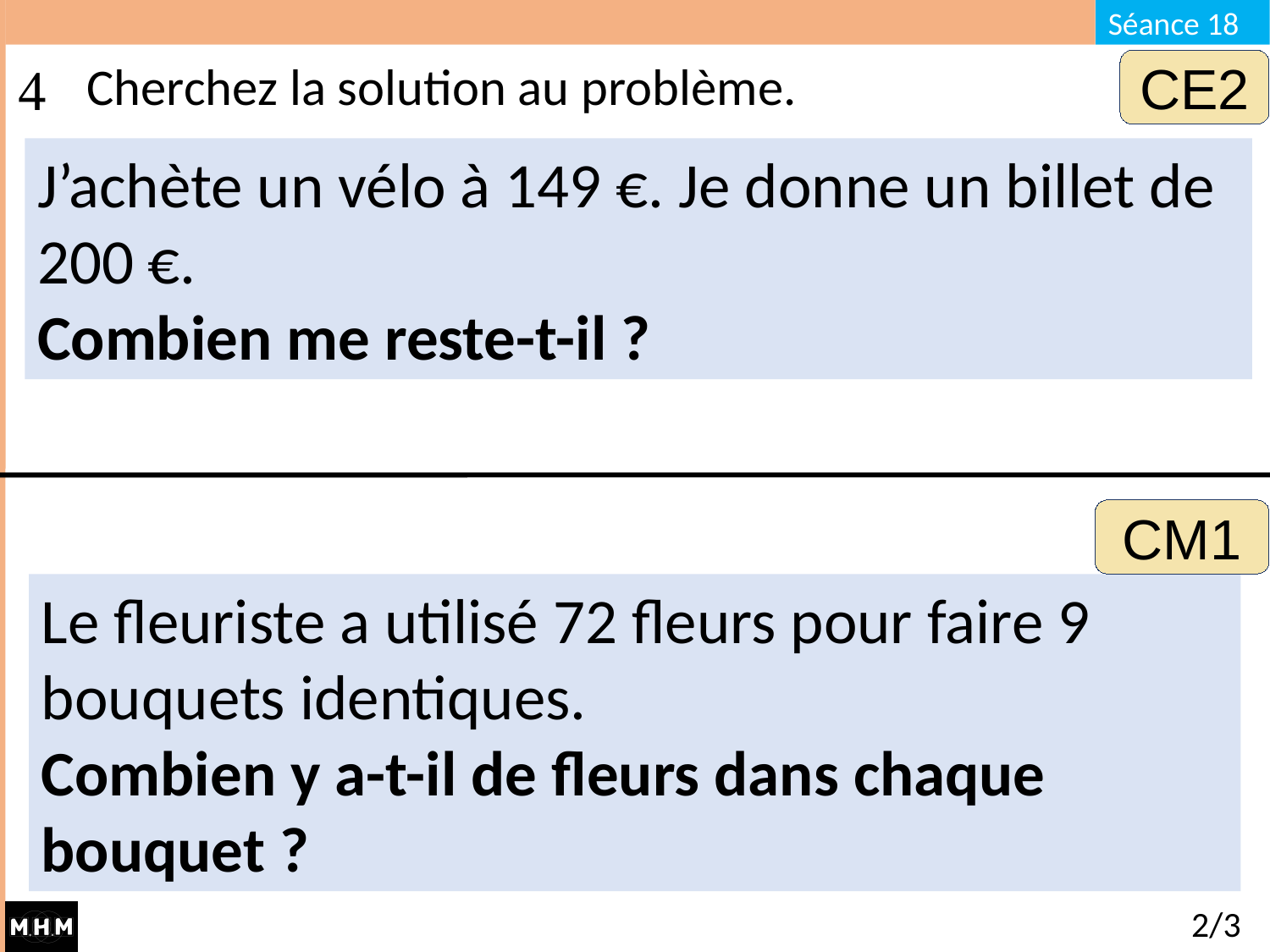

# Cherchez la solution au problème.
CE2
J’achète un vélo à 149 €. Je donne un billet de 200 €.
Combien me reste-t-il ?

CM1
Le fleuriste a utilisé 72 fleurs pour faire 9
bouquets identiques.
Combien y a-t-il de fleurs dans chaque bouquet ?
2/3